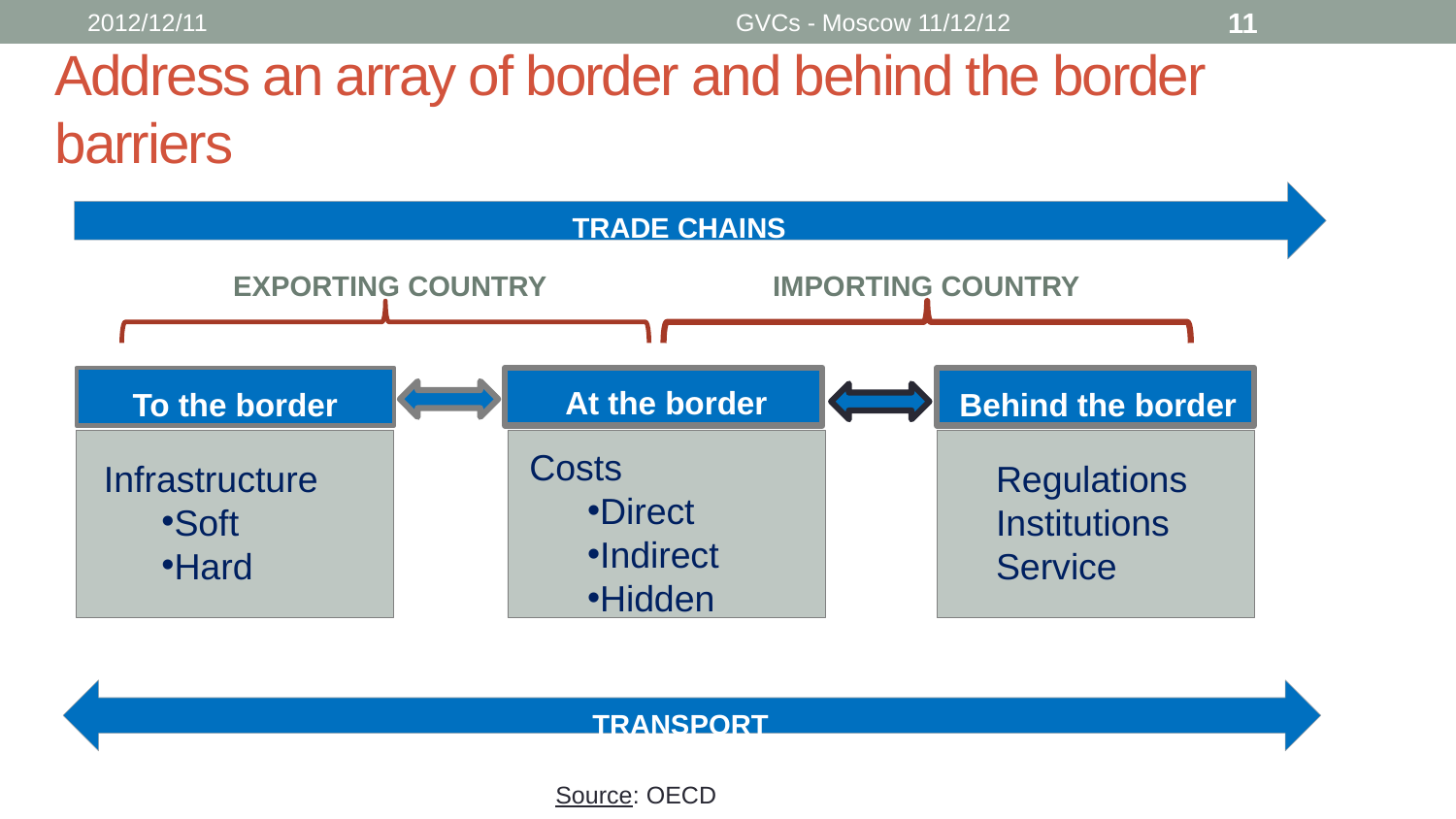

2012/12/11
GVCs - Moscow 11/12/12
11
# Address an array of border and behind the border barriers

TRADE CHAINS
EXPORTING COUNTRY
IMPORTING COUNTRY

At the border
To the border
Behind the border

Costs
Direct
Indirect
Hidden
Regulations
Institutions
Service
Infrastructure
Soft
Hard

TRANSPORT
Source: OECD